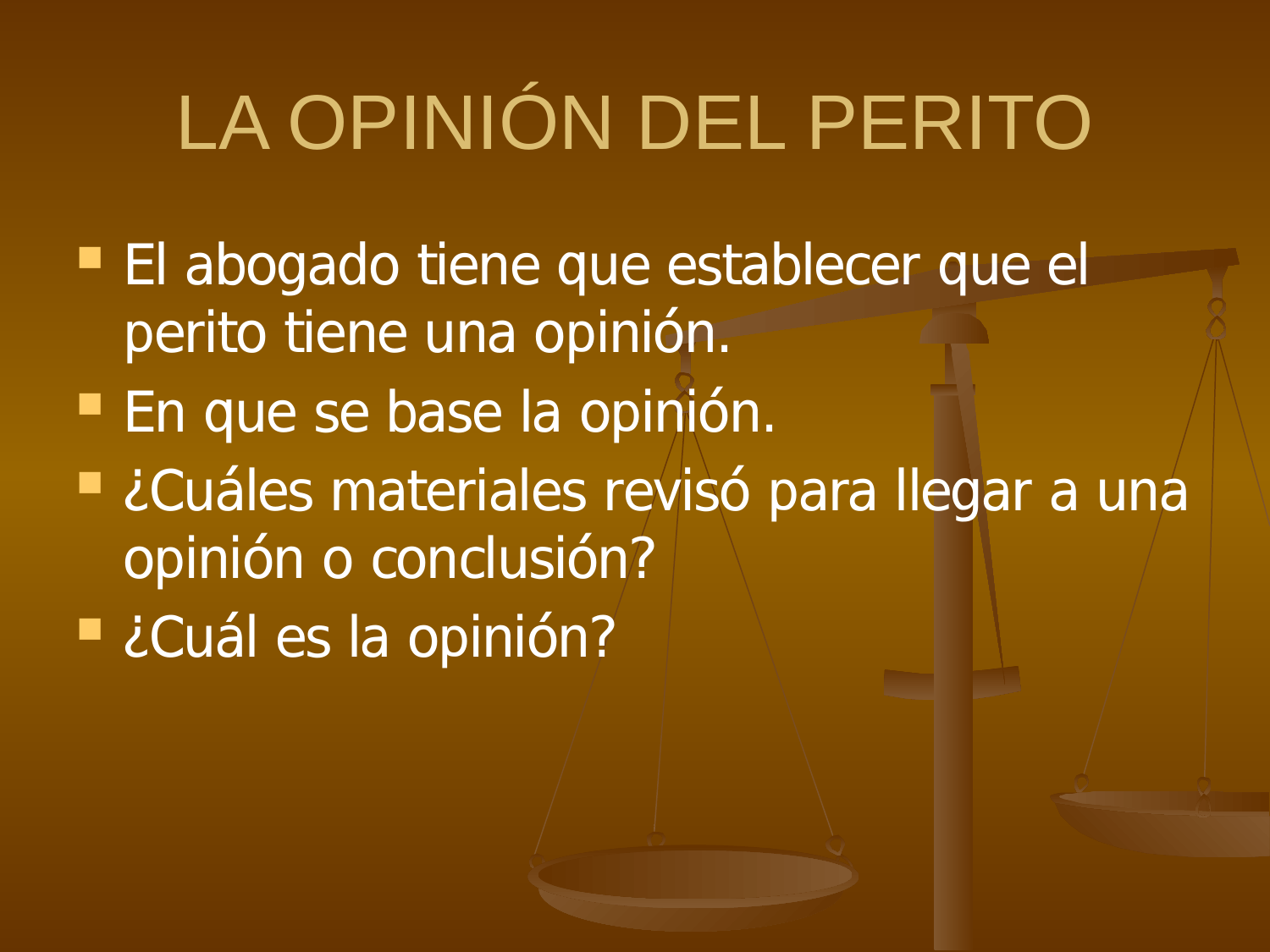

# LA OPINIÓN DEL PERITO
El abogado tiene que establecer que el perito tiene una opinión.
En que se base la opinión.
¿Cuáles materiales revisó para llegar a una opinión o conclusión?
¿Cuál es la opinión?